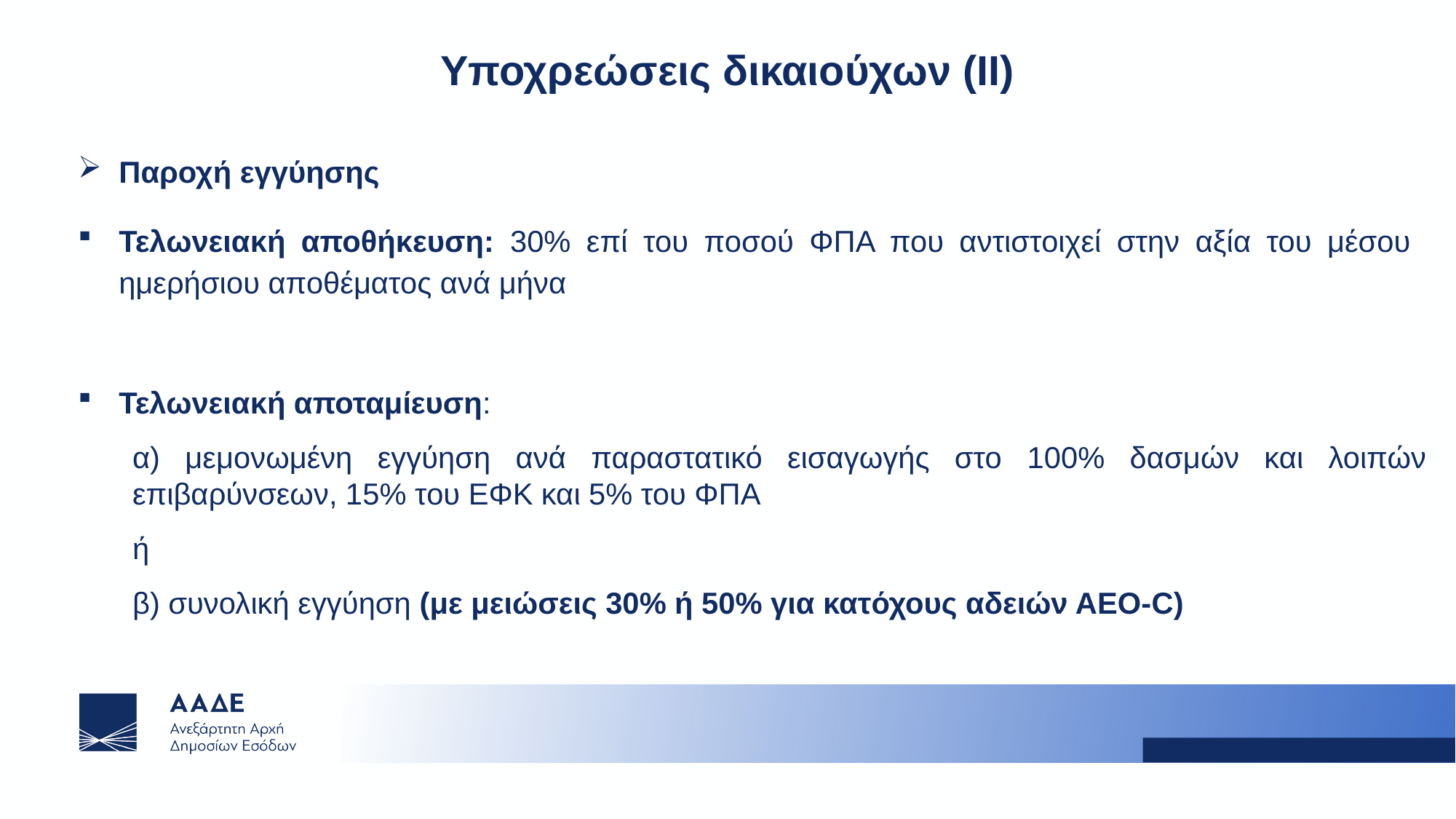

Υποχρεώσεις δικαιούχων (ΙΙ)
Παροχή εγγύησης
Τελωνειακή αποθήκευση: 30% επί του ποσού ΦΠΑ που αντιστοιχεί στην αξία του μέσου  ημερήσιου αποθέματος ανά μήνα

Τελωνειακή αποταμίευση:
α) μεμονωμένη εγγύηση ανά παραστατικό εισαγωγής στο 100% δασμών και λοιπών επιβαρύνσεων, 15% του ΕΦΚ και 5% του ΦΠΑ
ή
β) συνολική εγγύηση (με μειώσεις 30% ή 50% για κατόχους αδειών ΑΕΟ-C)